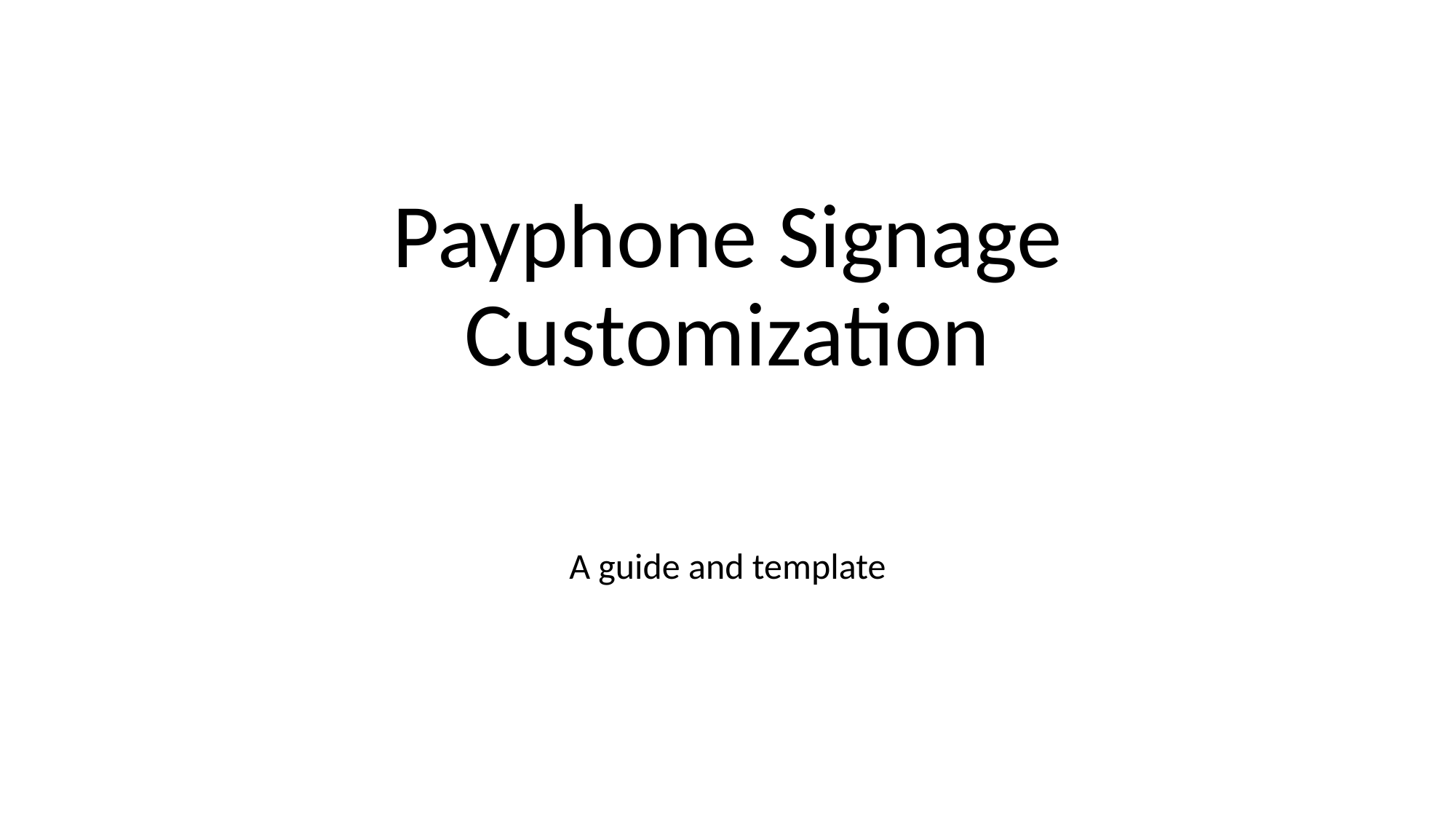

# Payphone Signage Customization
A guide and template